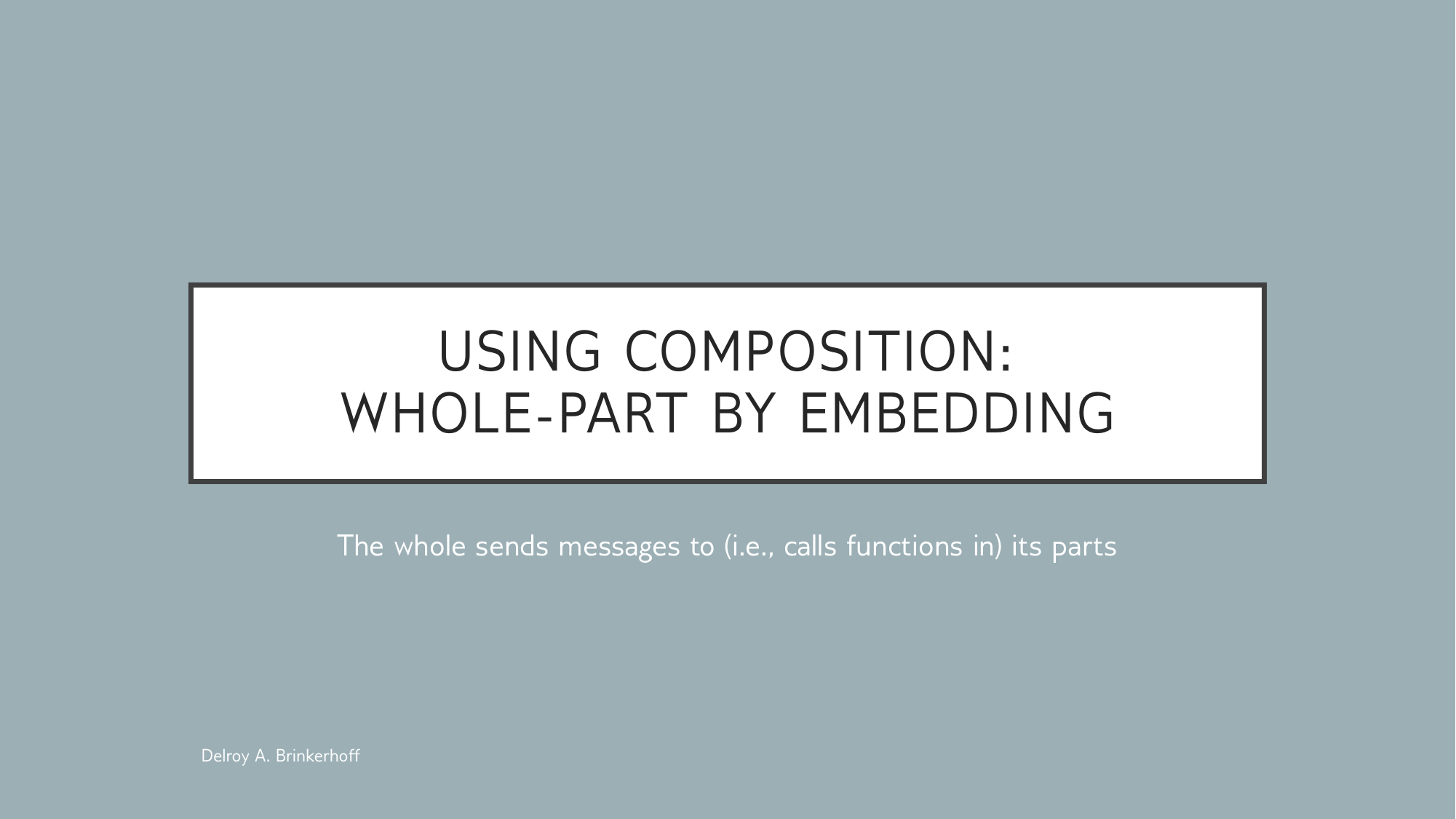

# Using Composition: Whole-Part by embedding
The whole sends messages to (i.e., calls functions in) its parts

Delroy A. Brinkerhoff